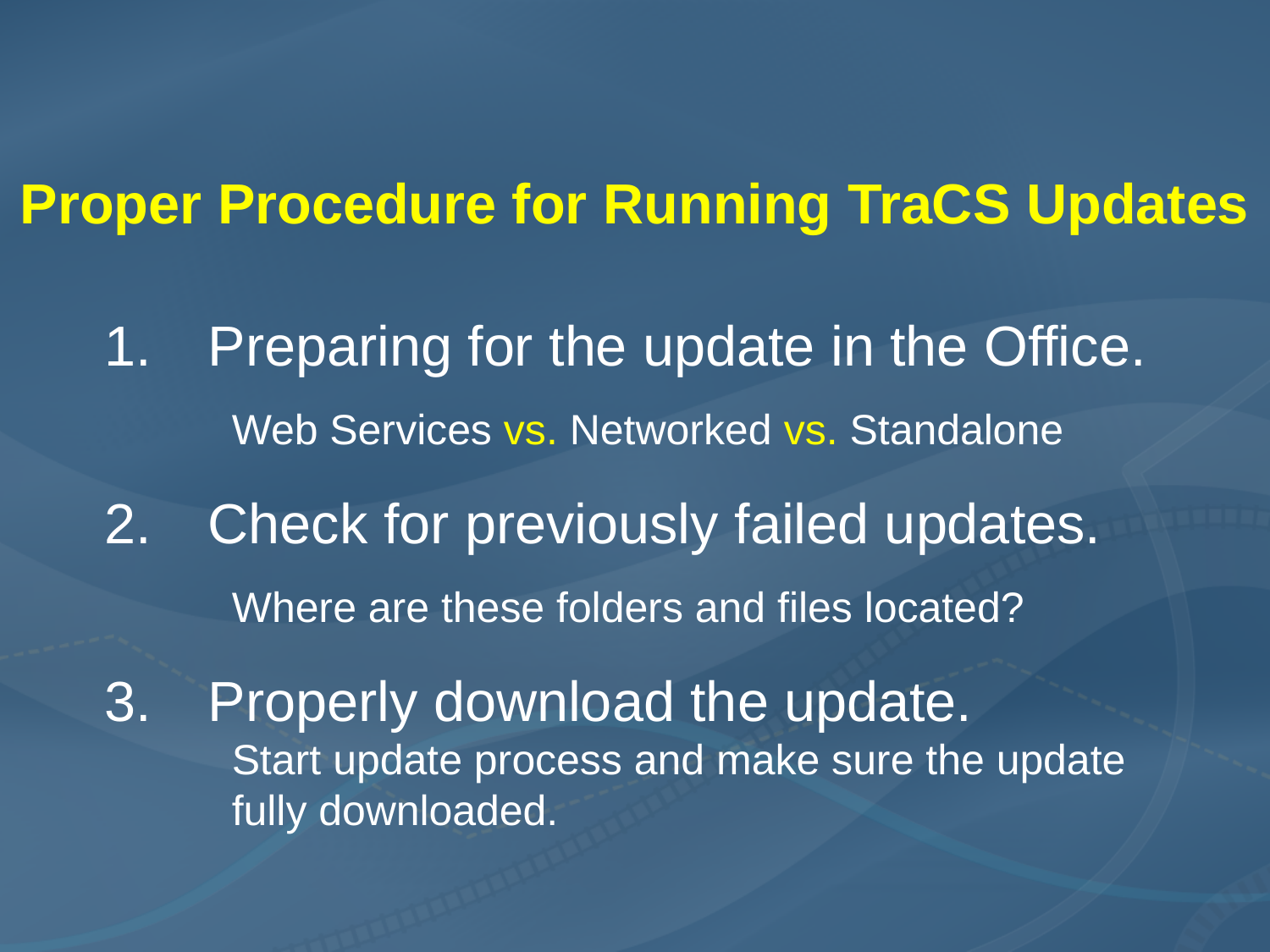

Proper Procedure for Running TraCS Updates
Preparing for the update in the Office.
Web Services vs. Networked vs. Standalone
Check for previously failed updates.
Where are these folders and files located?
Properly download the update.
Start update process and make sure the update fully downloaded.